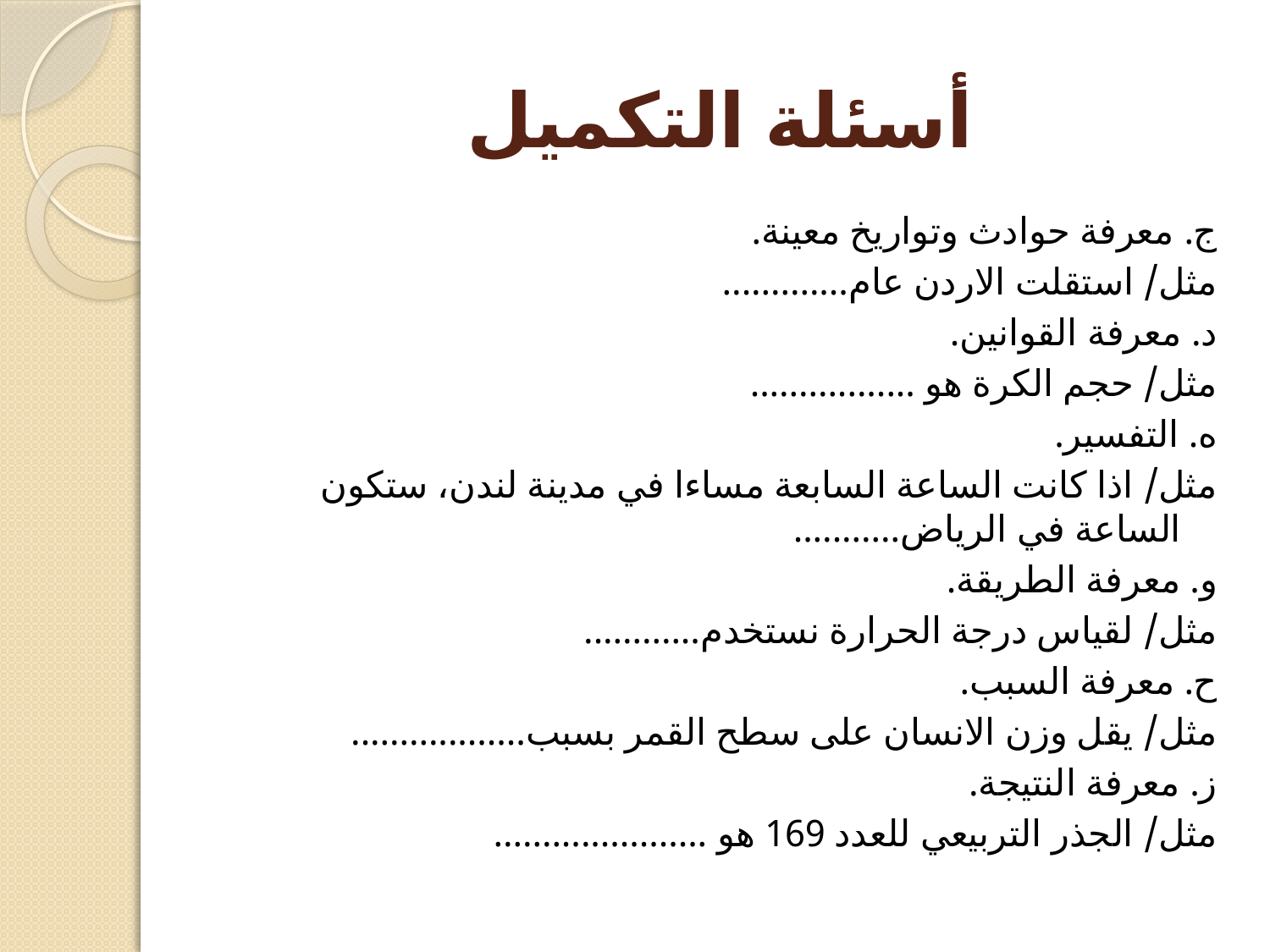

# أسئلة التكميل
ج. معرفة حوادث وتواريخ معينة.
مثل/ استقلت الاردن عام.............
د. معرفة القوانين.
مثل/ حجم الكرة هو .................
ه. التفسير.
مثل/ اذا كانت الساعة السابعة مساءا في مدينة لندن، ستكون الساعة في الرياض...........
و. معرفة الطريقة.
مثل/ لقياس درجة الحرارة نستخدم............
ح. معرفة السبب.
مثل/ يقل وزن الانسان على سطح القمر بسبب..................
ز. معرفة النتيجة.
مثل/ الجذر التربيعي للعدد 169 هو ......................